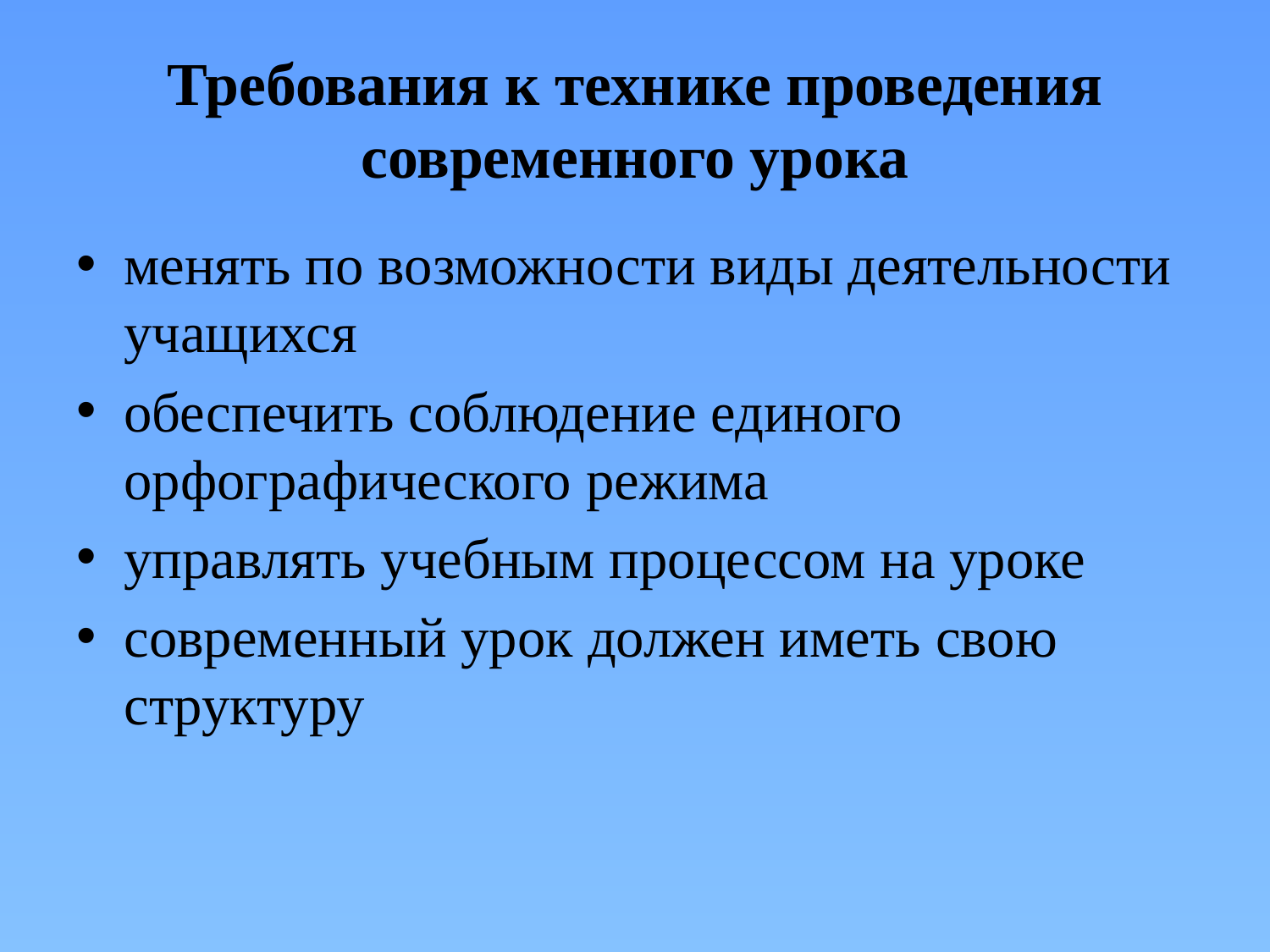

# Требования к технике проведения современного урока
менять по возможности виды деятельности учащихся
обеспечить соблюдение единого орфографического режима
управлять учебным процессом на уроке
современный урок должен иметь свою структуру